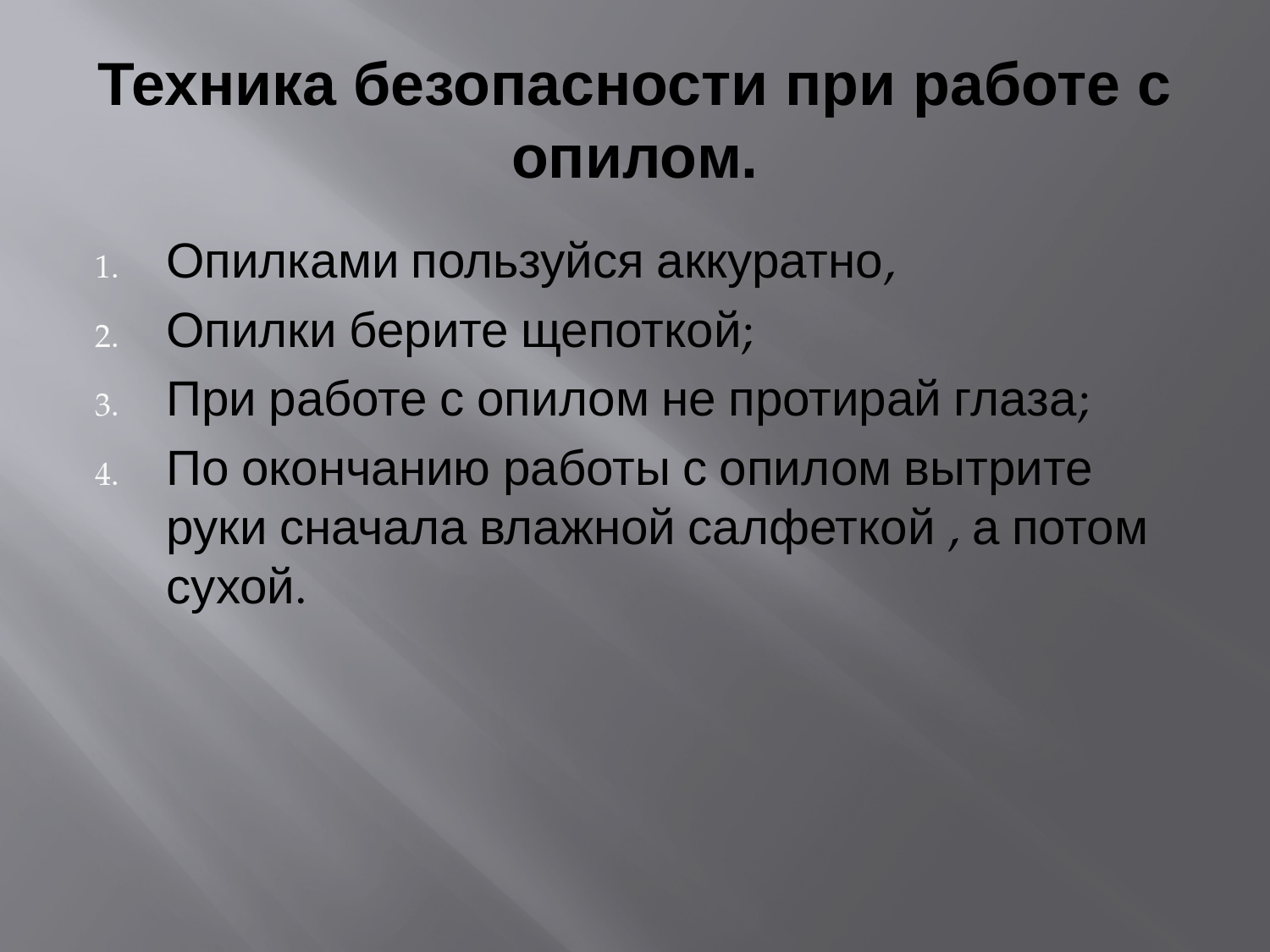

# Техника безопасности при работе с опилом.
Опилками пользуйся аккуратно,
Опилки берите щепоткой;
При работе с опилом не протирай глаза;
По окончанию работы с опилом вытрите руки сначала влажной салфеткой , а потом сухой.